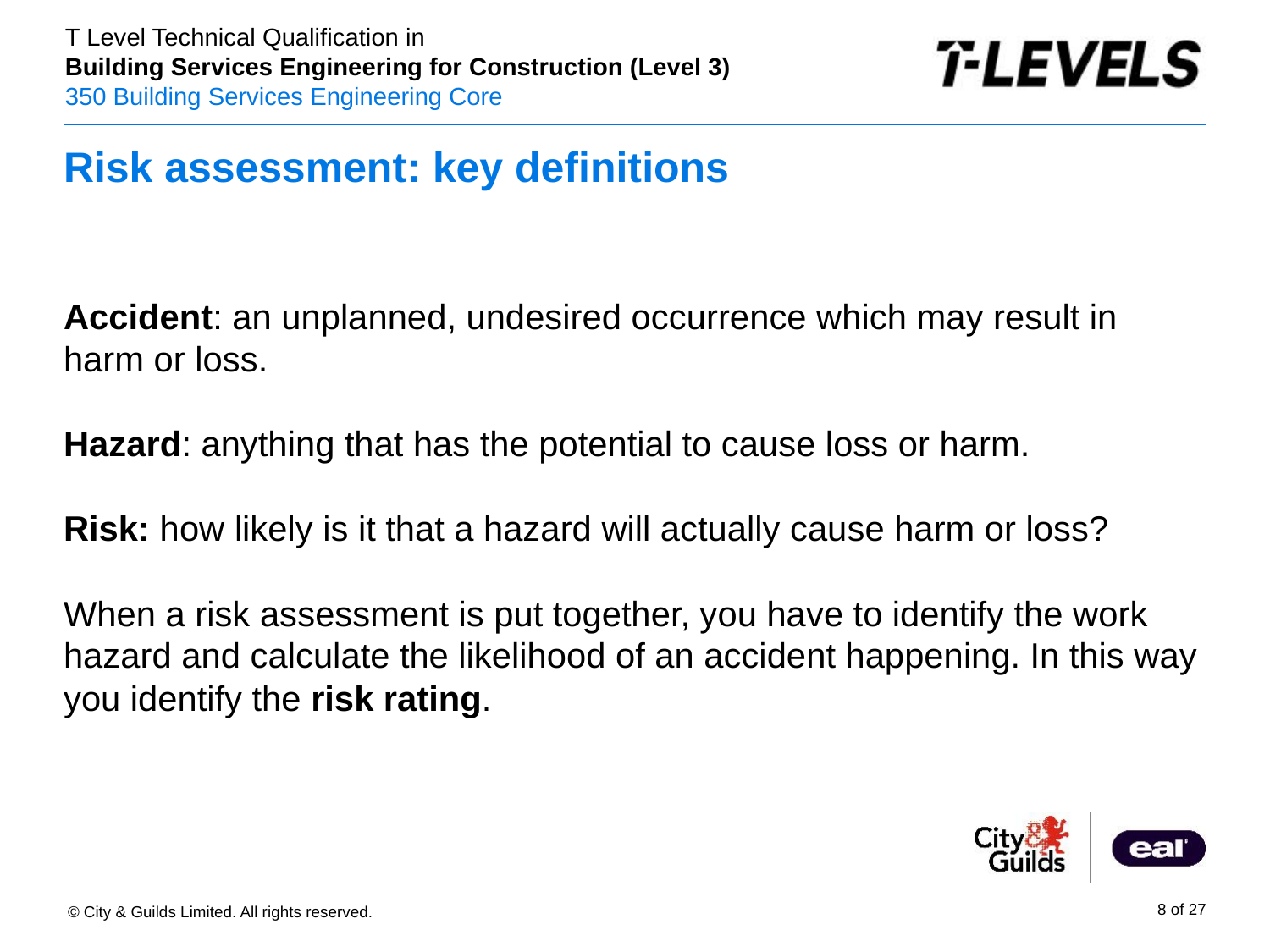

# Risk assessment: key definitions

Accident: an unplanned, undesired occurrence which may result in harm or loss.

Hazard: anything that has the potential to cause loss or harm.

Risk: how likely is it that a hazard will actually cause harm or loss?

When a risk assessment is put together, you have to identify the work hazard and calculate the likelihood of an accident happening. In this way you identify the risk rating.